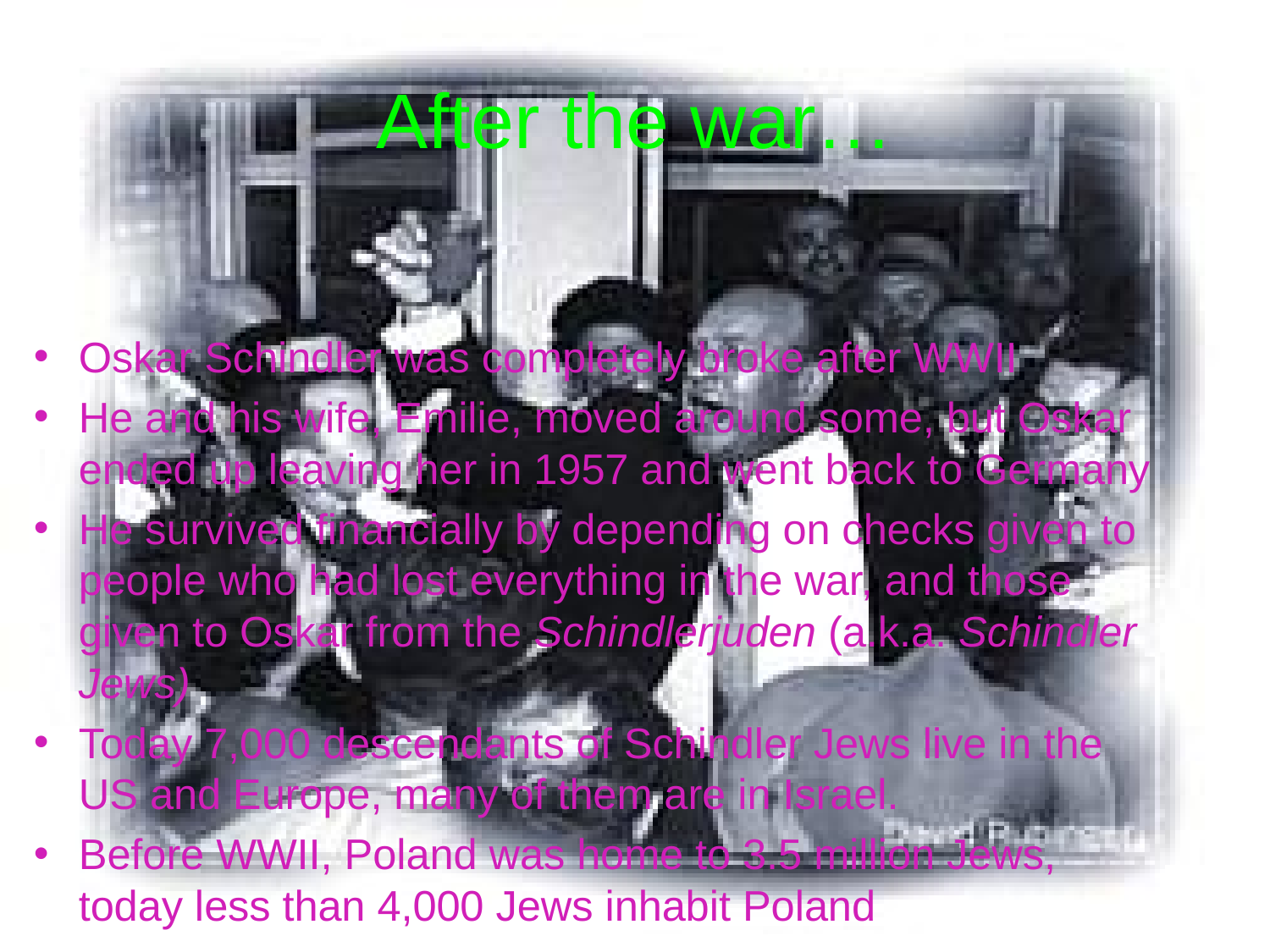

# After the war…
Oskar Schindler was completely broke after WWII
He and his wife, Emilie, moved around some, but Oskar ended up leaving her in 1957 and went back to Germany
He survived financially by depending on checks given to people who had lost everything in the war, and those given to Oskar from the Schindlerjuden (a.k.a. Schindler Jews)
Today 7,000 descendants of Schindler Jews live in the US and Europe, many of them are in Israel.
Before WWII, Poland was home to 3.5 million Jews, today less than 4,000 Jews inhabit Poland